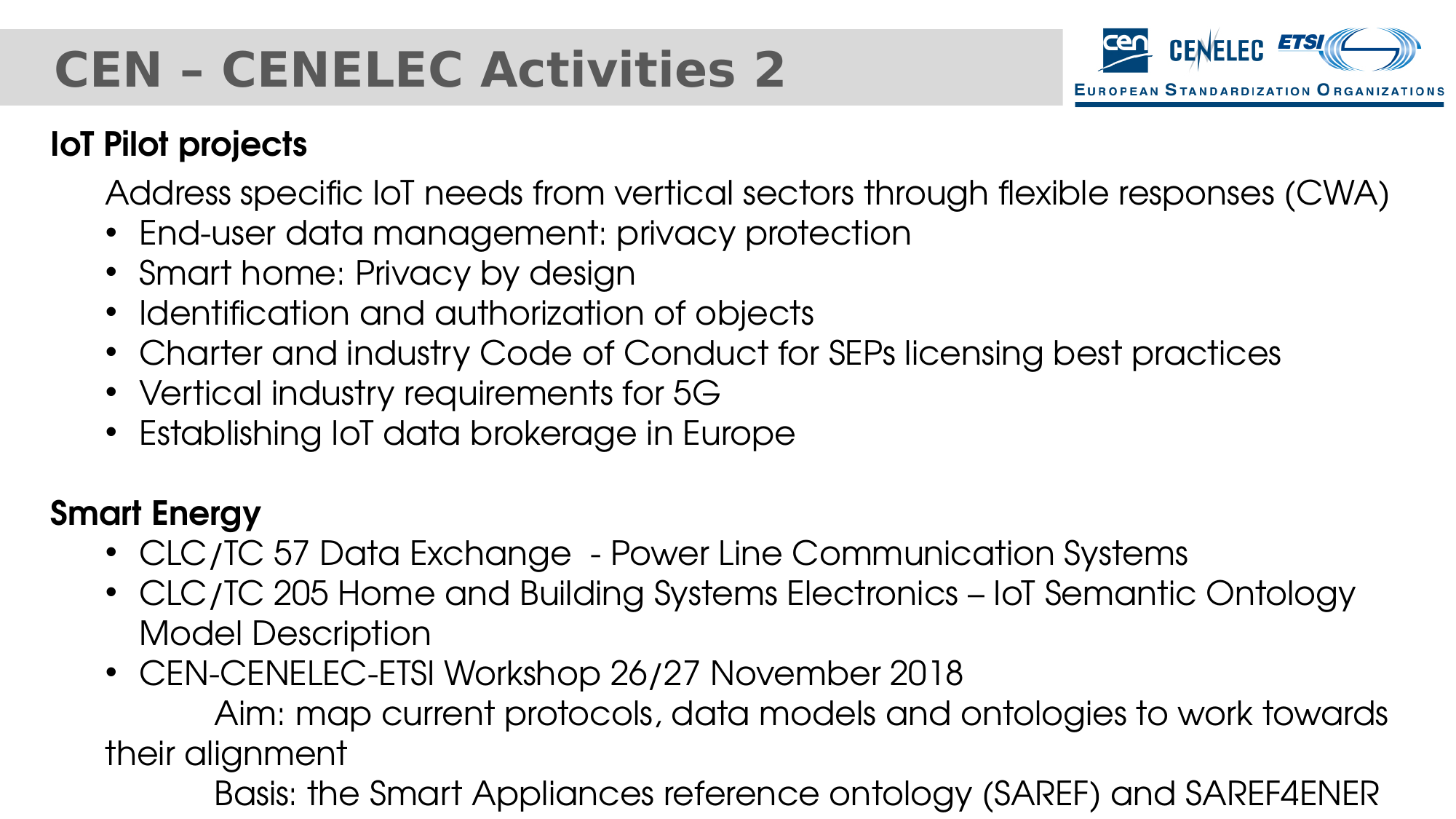

# CEN – CENELEC Activities 2
IoT Pilot projects
Address specific IoT needs from vertical sectors through flexible responses (CWA)
End-user data management: privacy protection
Smart home: Privacy by design
Identification and authorization of objects
Charter and industry Code of Conduct for SEPs licensing best practices
Vertical industry requirements for 5G
Establishing IoT data brokerage in Europe

Smart Energy
CLC/TC 57 Data Exchange  - Power Line Communication Systems
CLC/TC 205 Home and Building Systems Electronics – IoT Semantic Ontology Model Description
CEN-CENELEC-ETSI Workshop 26/27 November 2018
	Aim: map current protocols, data models and ontologies to work towards 	their alignment
	Basis: the Smart Appliances reference ontology (SAREF) and SAREF4ENER